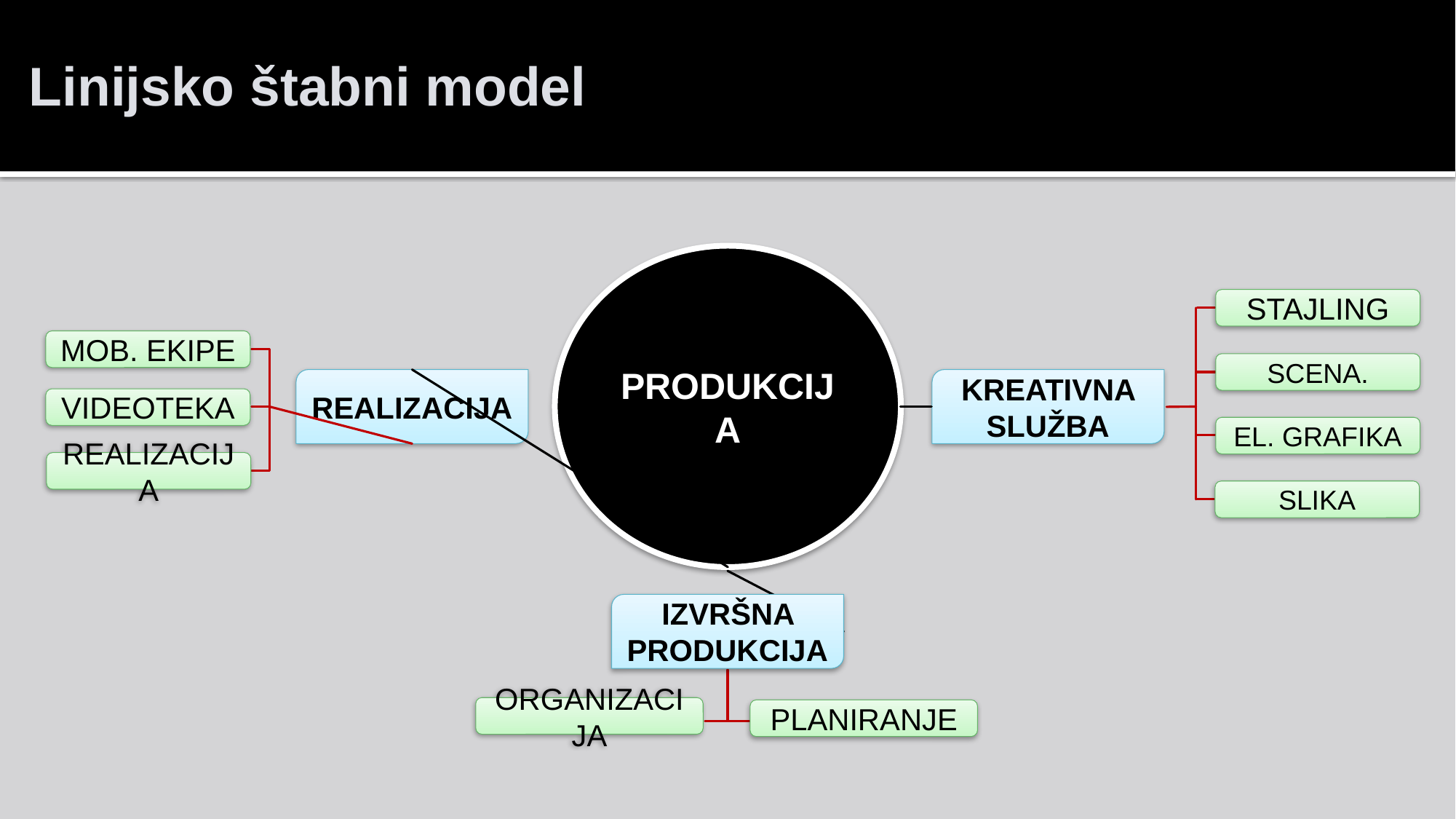

# Linijsko štabni model

PRODUKCIJA
STAJLING
MOB. EKIPE
SCENA.
KREATIVNA SLUŽBA
REALIZACIJA
VIDEOTEKA
EL. GRAFIKA
REALIZACIJA
SLIKA
IZVRŠNA PRODUKCIJA
ORGANIZACIJA
PLANIRANJE